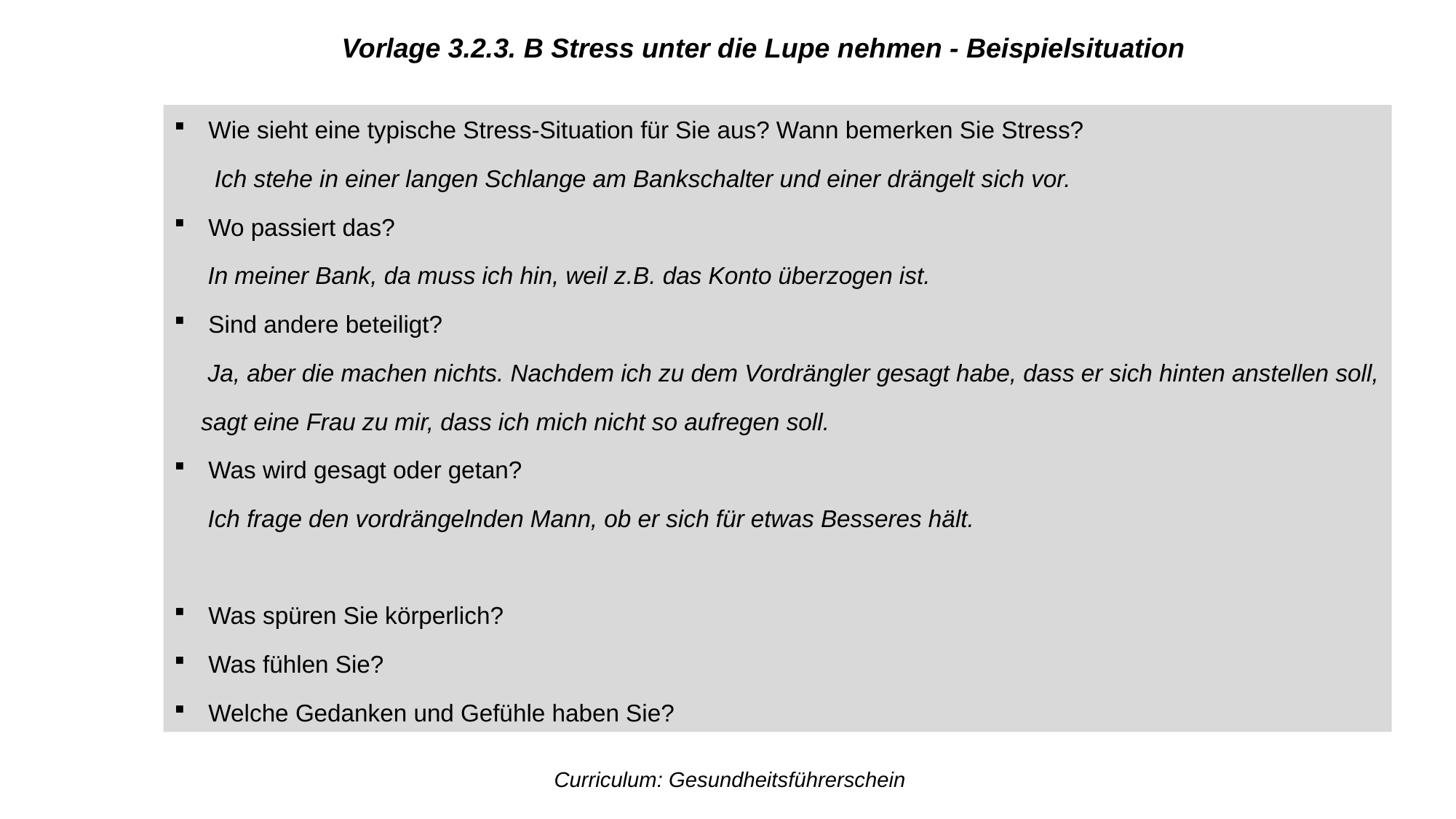

Vorlage 3.2.3. B Stress unter die Lupe nehmen - Beispielsituation
Wie sieht eine typische Stress-Situation für Sie aus? Wann bemerken Sie Stress?
      Ich stehe in einer langen Schlange am Bankschalter und einer drängelt sich vor.
Wo passiert das?
     In meiner Bank, da muss ich hin, weil z.B. das Konto überzogen ist.
Sind andere beteiligt?
     Ja, aber die machen nichts. Nachdem ich zu dem Vordrängler gesagt habe, dass er sich hinten anstellen soll,
    sagt eine Frau zu mir, dass ich mich nicht so aufregen soll.
Was wird gesagt oder getan?
     Ich frage den vordrängelnden Mann, ob er sich für etwas Besseres hält.

Was spüren Sie körperlich?
Was fühlen Sie?
Welche Gedanken und Gefühle haben Sie?
Curriculum: Gesundheitsführerschein